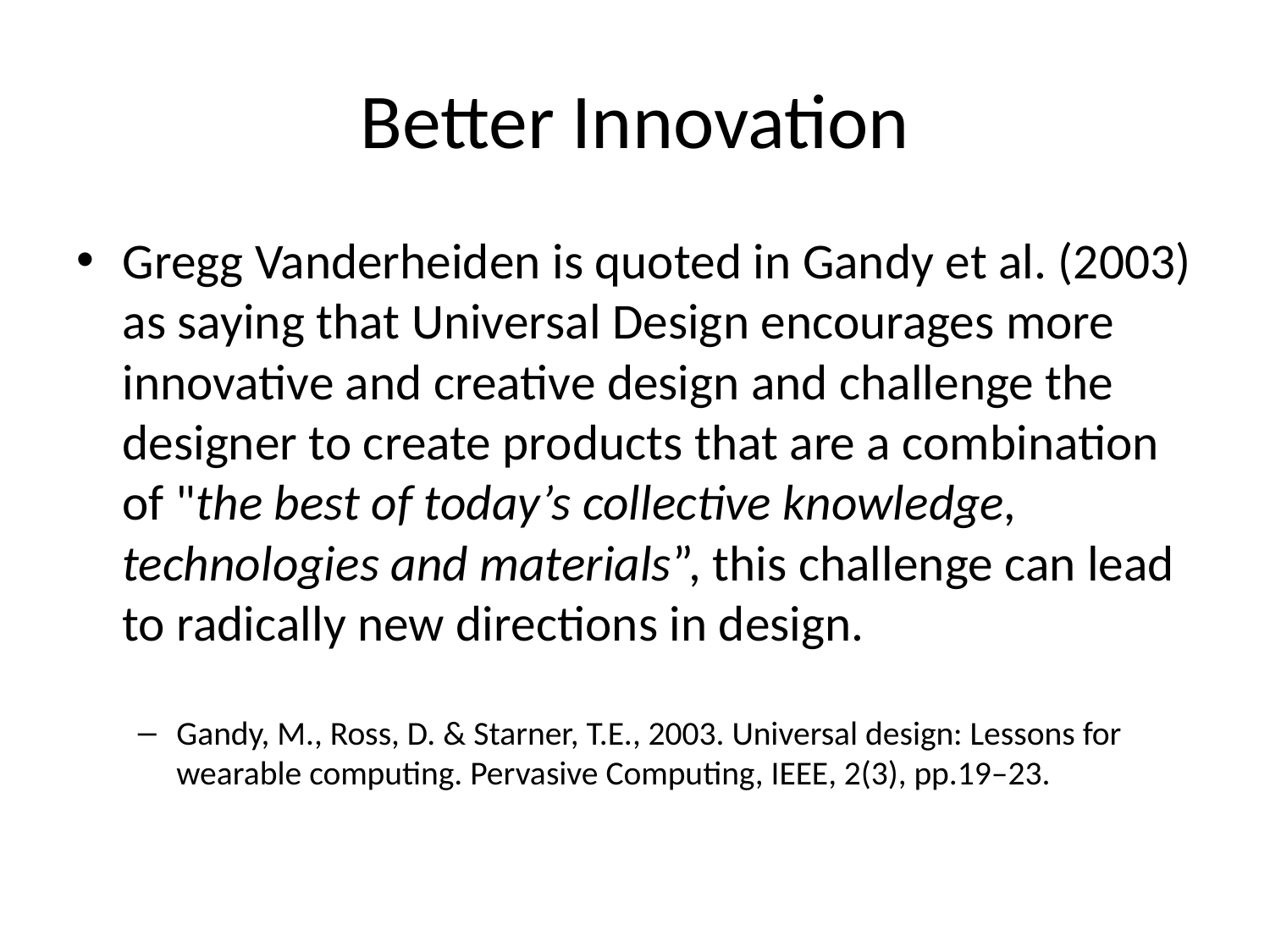

# Better Innovation
Gregg Vanderheiden is quoted in Gandy et al. (2003) as saying that Universal Design encourages more innovative and creative design and challenge the designer to create products that are a combination of "the best of today’s collective knowledge, technologies and materials”, this challenge can lead to radically new directions in design.

Gandy, M., Ross, D. & Starner, T.E., 2003. Universal design: Lessons for wearable computing. Pervasive Computing, IEEE, 2(3), pp.19–23.